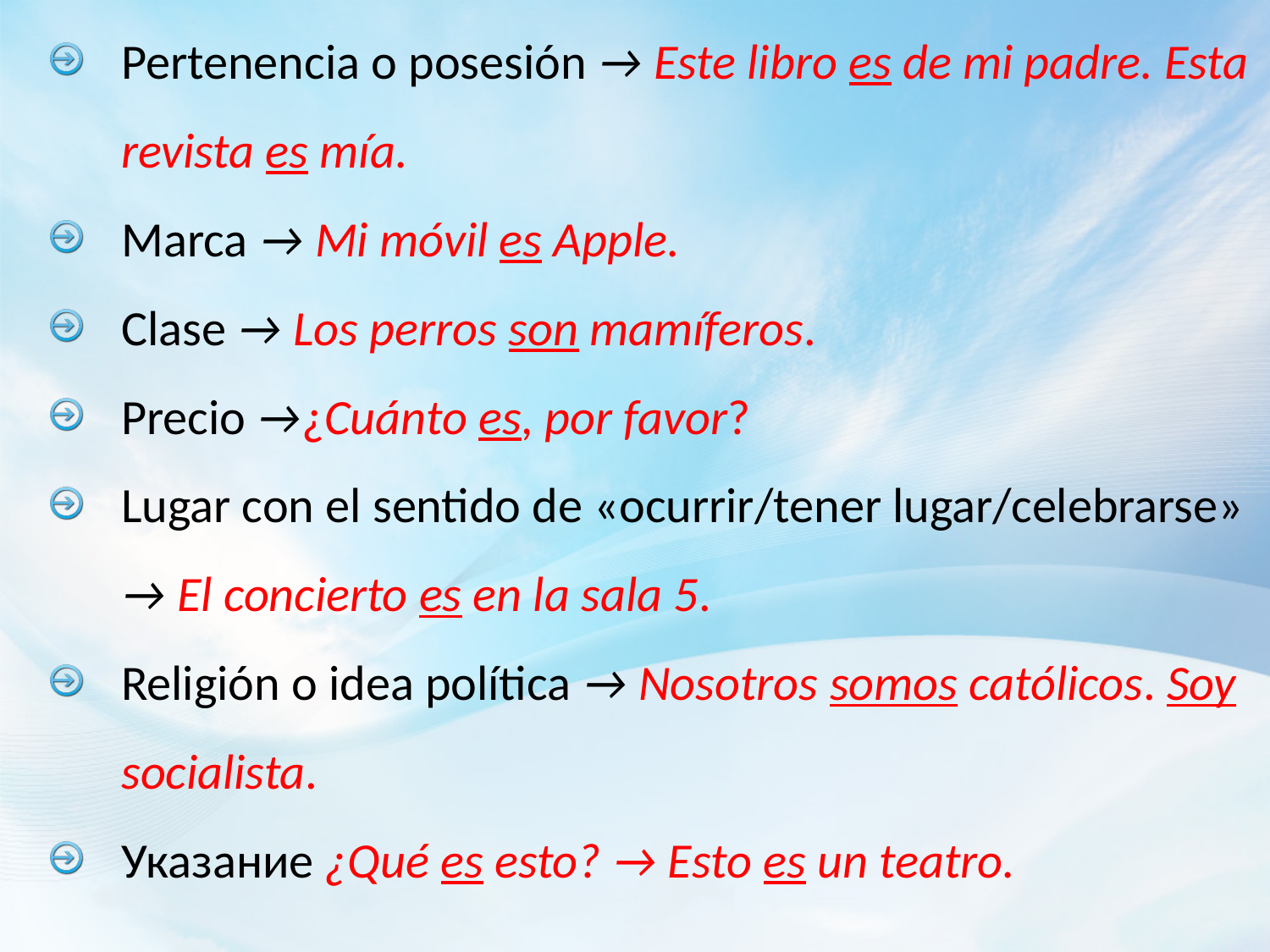

Pertenencia o posesión → Este libro es de mi padre. Esta revista es mía.
Marca → Mi móvil es Apple.
Clase → Los perros son mamíferos.
Precio →¿Cuánto es, por favor?
Lugar con el sentido de «ocurrir/tener lugar/celebrarse» → El concierto es en la sala 5.
Religión o idea política → Nosotros somos católicos. Soy socialista.
Указание ¿Qué es esto? → Esto es un teatro.